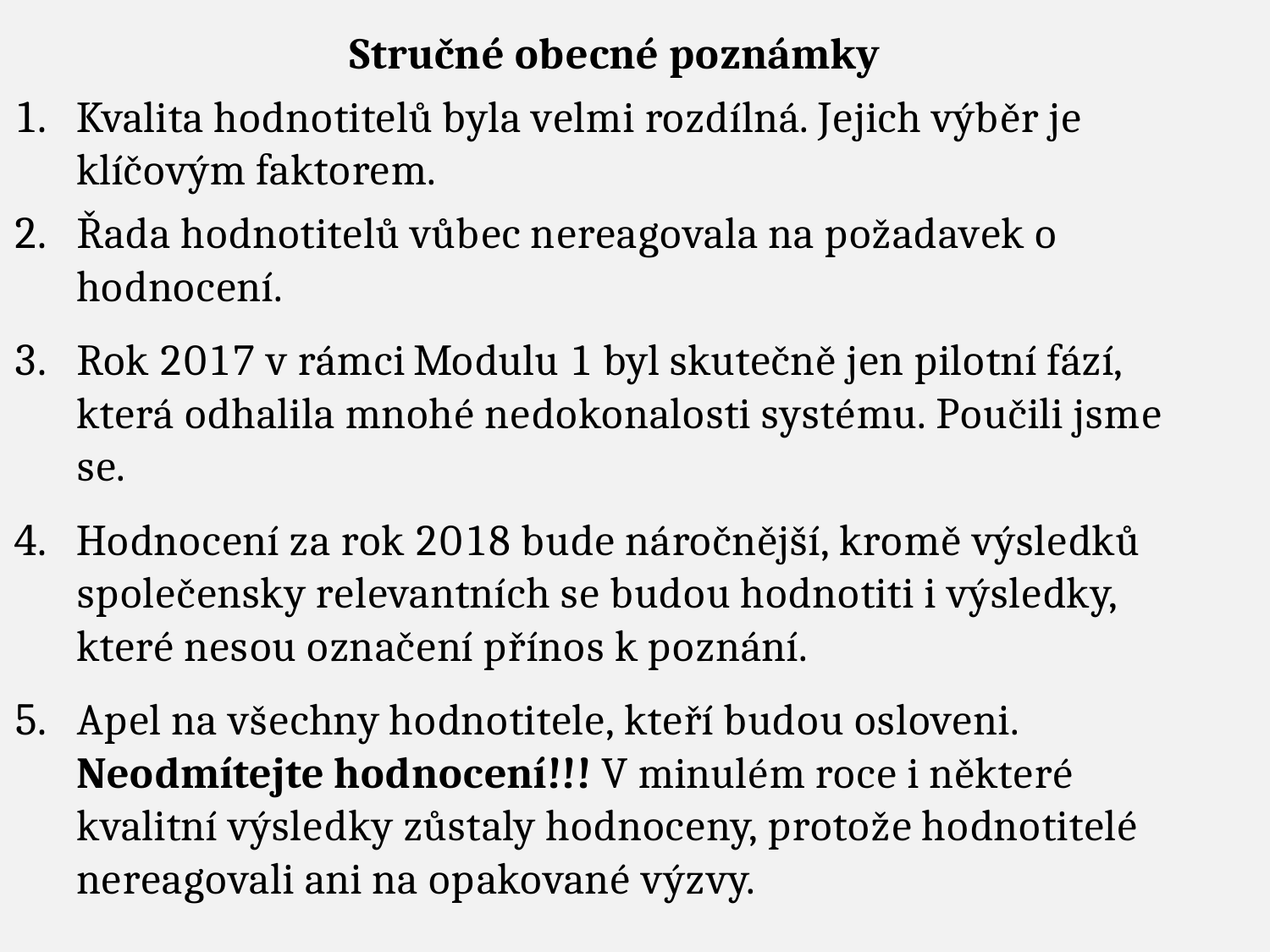

Stručné obecné poznámky
Kvalita hodnotitelů byla velmi rozdílná. Jejich výběr je klíčovým faktorem.
Řada hodnotitelů vůbec nereagovala na požadavek o hodnocení.
Rok 2017 v rámci Modulu 1 byl skutečně jen pilotní fází, která odhalila mnohé nedokonalosti systému. Poučili jsme se.
Hodnocení za rok 2018 bude náročnější, kromě výsledků společensky relevantních se budou hodnotiti i výsledky, které nesou označení přínos k poznání.
Apel na všechny hodnotitele, kteří budou osloveni. Neodmítejte hodnocení!!! V minulém roce i některé kvalitní výsledky zůstaly hodnoceny, protože hodnotitelé nereagovali ani na opakované výzvy.